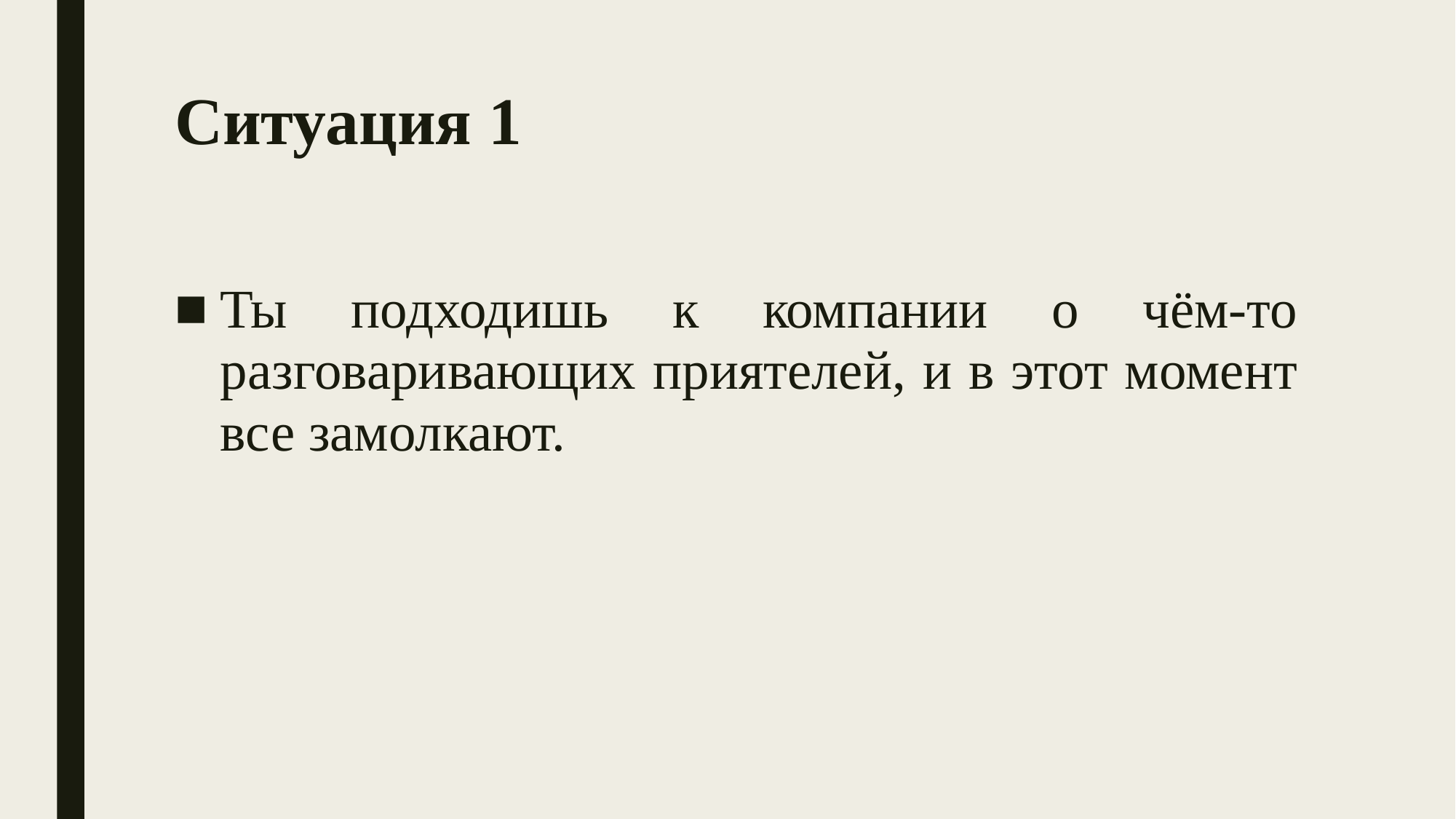

# Ситуация 1
Ты подходишь к компании о чём-то разговаривающих приятелей, и в этот момент все замолкают.